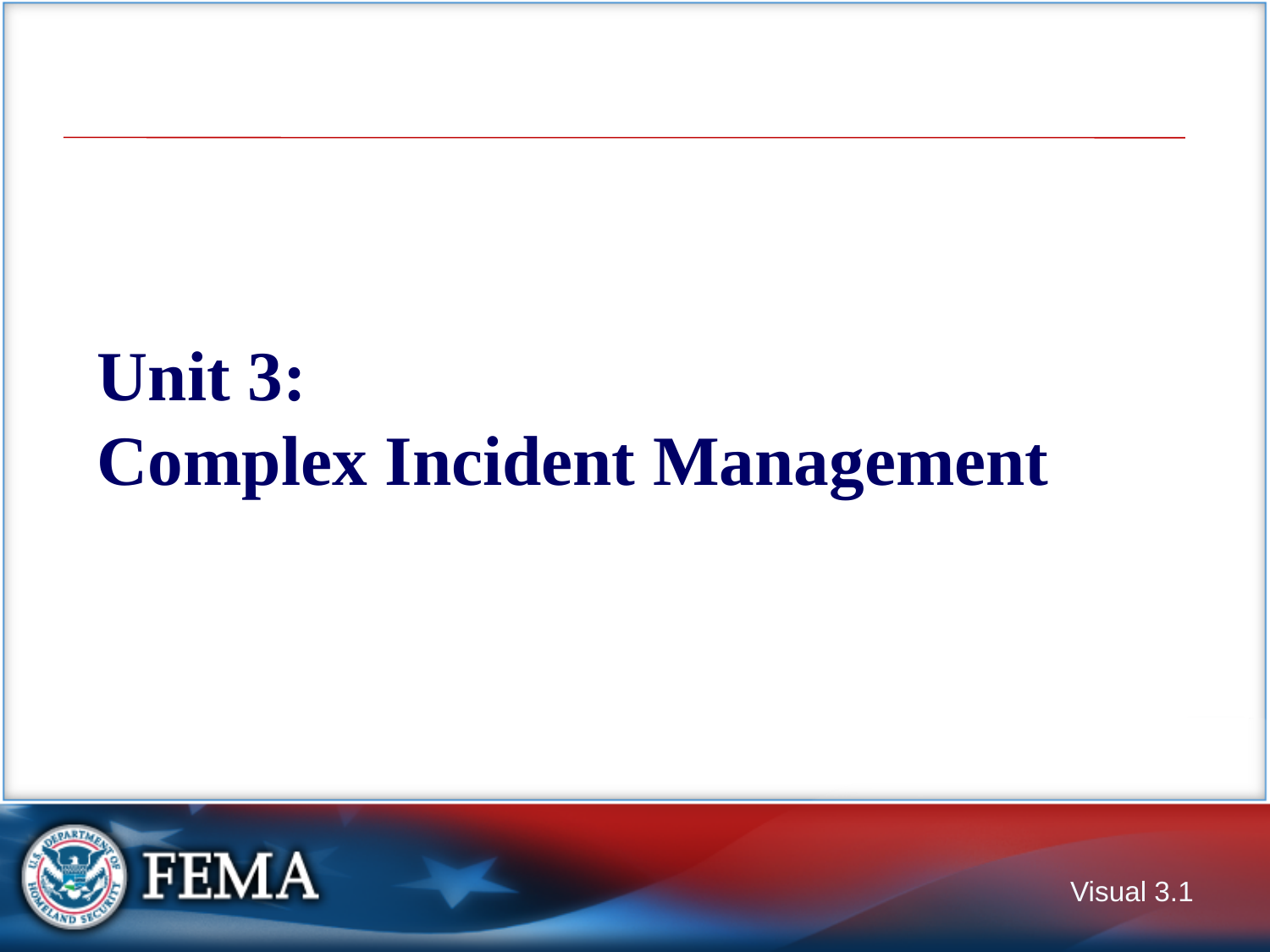

# Unit 3: Complex Incident Management
Visual 3.1